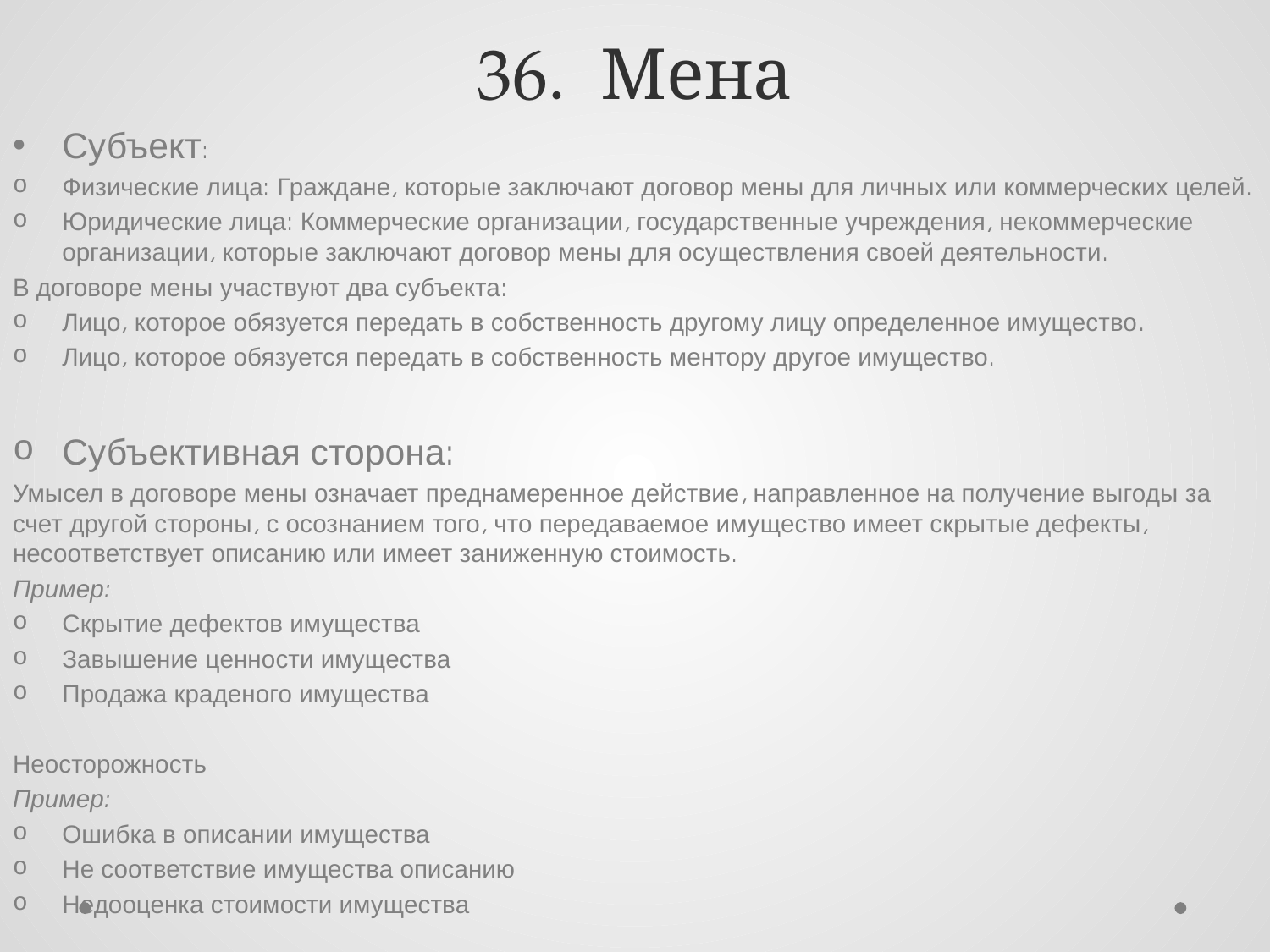

# 36.  Мена
Субъект:
Физические лица: Граждане, которые заключают договор мены для личных или коммерческих целей.
Юридические лица: Коммерческие организации, государственные учреждения, некоммерческие организации, которые заключают договор мены для осуществления своей деятельности.
В договоре мены участвуют два субъекта:
Лицо, которое обязуется передать в собственность другому лицу определенное имущество.
Лицо, которое обязуется передать в собственность ментору другое имущество.

Субъективная сторона:
Умысел в договоре мены означает преднамеренное действие, направленное на получение выгоды за счет другой стороны, с осознанием того, что передаваемое имущество имеет скрытые дефекты, несоответствует описанию или имеет заниженную стоимость.
Пример:
Скрытие дефектов имущества
Завышение ценности имущества
Продажа краденого имущества

Неосторожность
Пример:
Ошибка в описании имущества
Не соответствие имущества описанию
Недооценка стоимости имущества